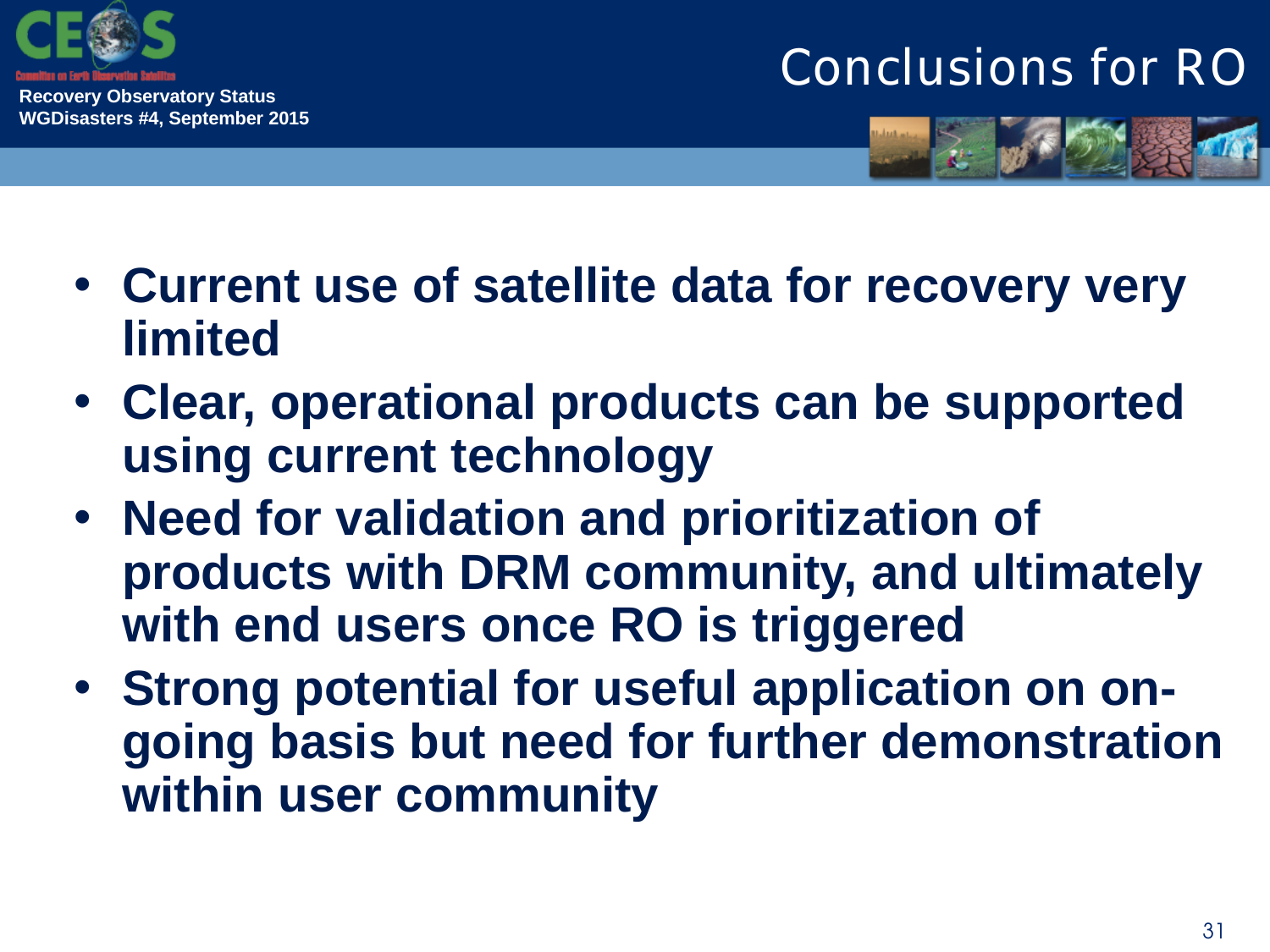

Conclusions for RO
Current use of satellite data for recovery very limited
Clear, operational products can be supported using current technology
Need for validation and prioritization of products with DRM community, and ultimately with end users once RO is triggered
Strong potential for useful application on on-going basis but need for further demonstration within user community

31